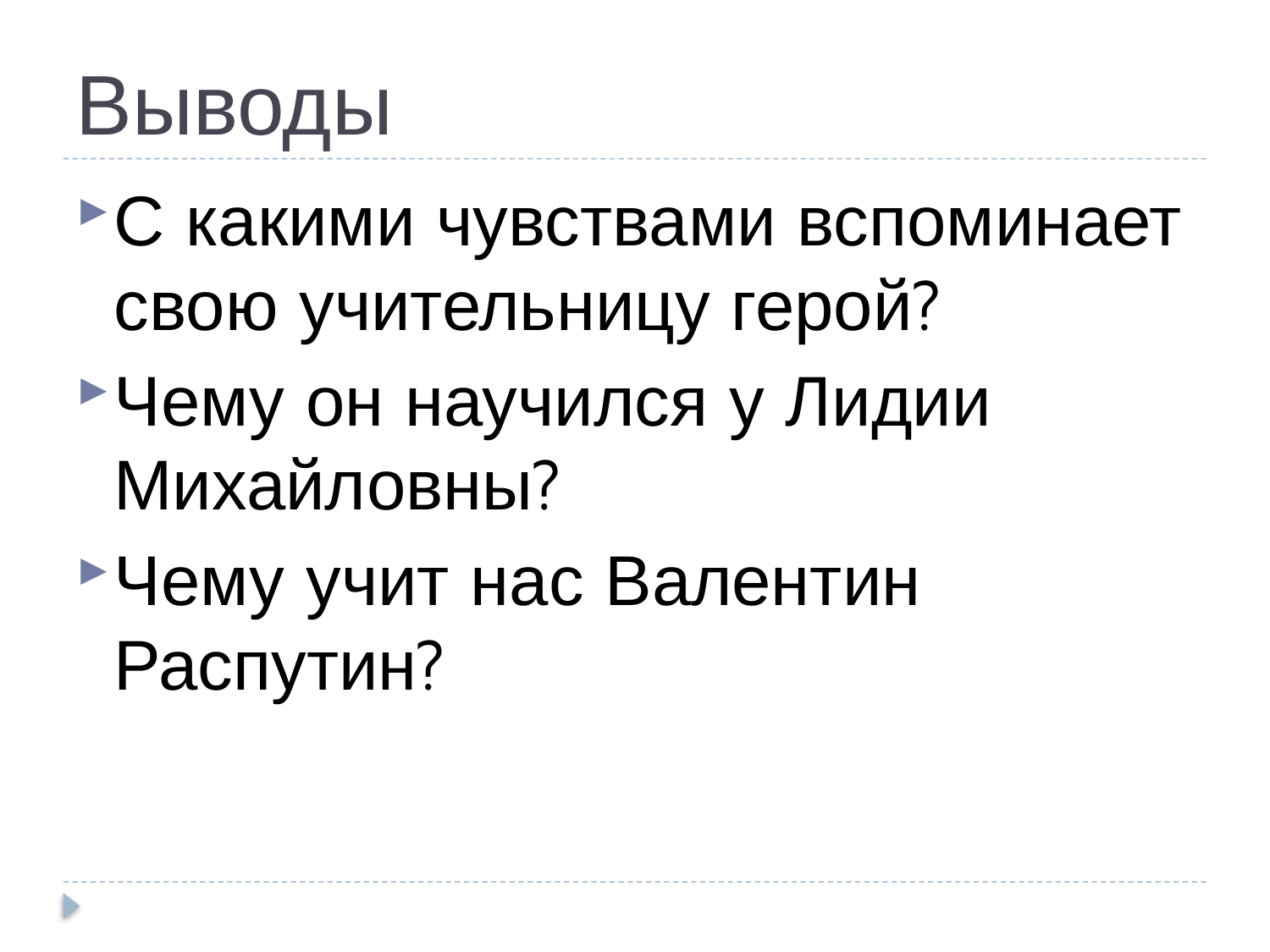

# Выводы
С какими чувствами вспоминает свою учительницу герой?
Чему он научился у Лидии Михайловны?
Чему учит нас Валентин Распутин?